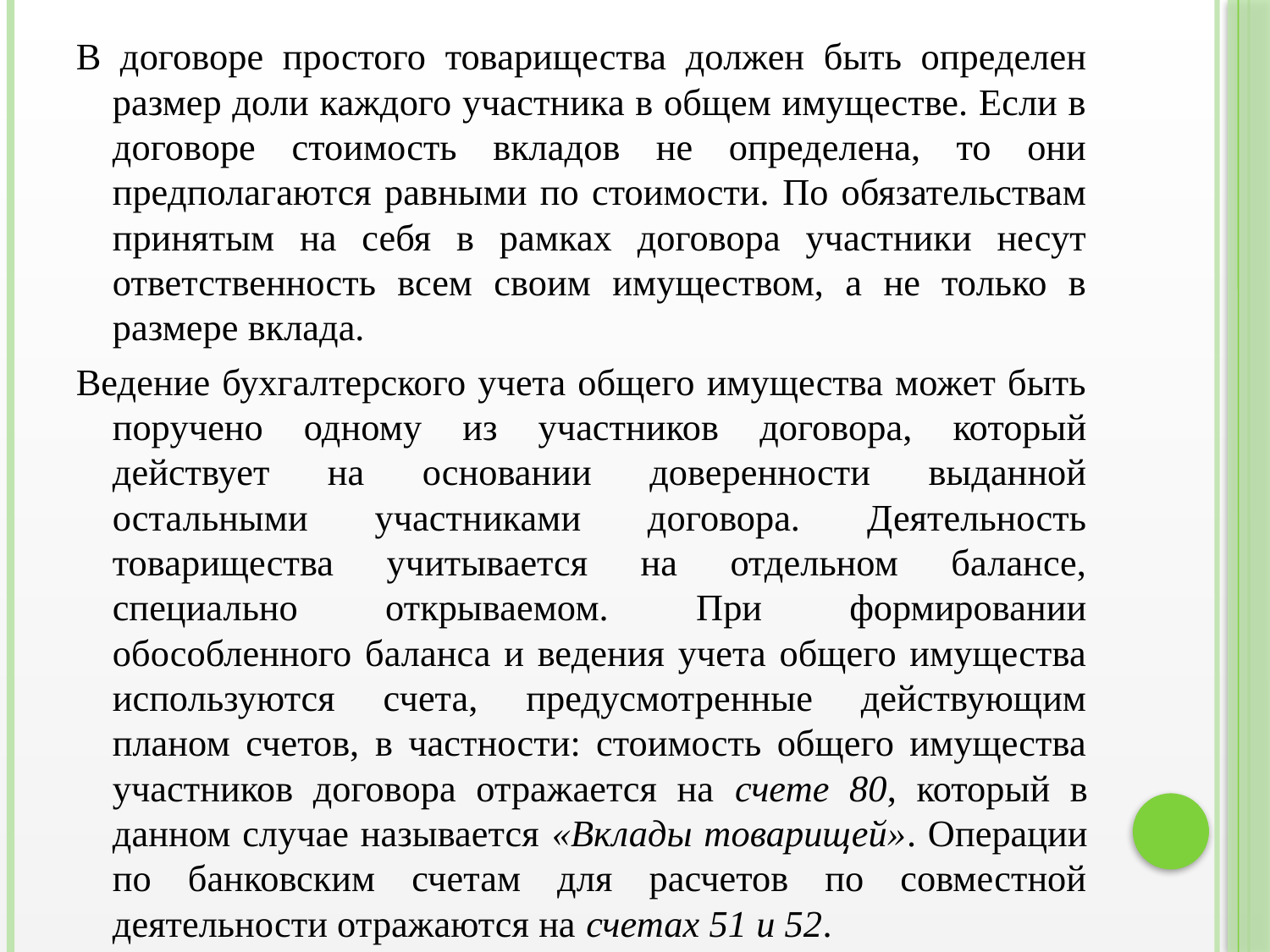

В договоре простого товарищества должен быть определен размер доли каждого участника в общем имуществе. Если в договоре стоимость вкладов не определена, то они предполагаются равными по стоимости. По обязательствам принятым на себя в рамках договора участники несут ответственность всем своим имуществом, а не только в размере вклада.
Ведение бухгалтерского учета общего имущества может быть поручено одному из участников договора, который действует на основании доверенности выданной остальными участниками договора. Деятельность товарищества учитывается на отдельном балансе, специально открываемом. При формировании обособленного баланса и ведения учета общего имущества используются счета, предусмотренные действующим планом счетов, в частности: стоимость общего имущества участников договора отражается на счете 80, который в данном случае называется «Вклады товарищей». Операции по банковским счетам для расчетов по совместной деятельности отражаются на счетах 51 и 52.